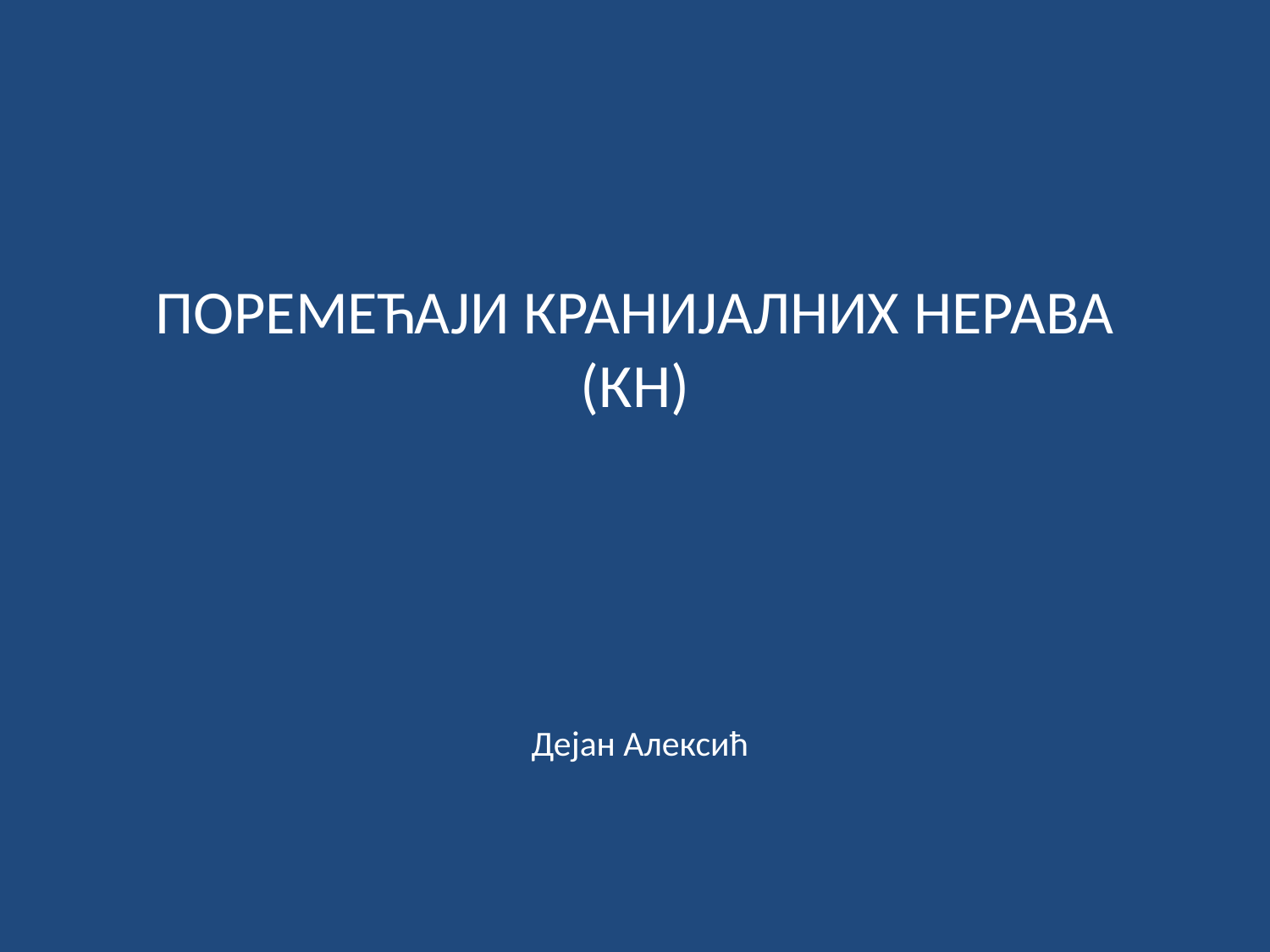

# ПОРЕМЕЋАЈИ КРАНИЈАЛНИХ НЕРАВА (КН)

Дејан Алексић